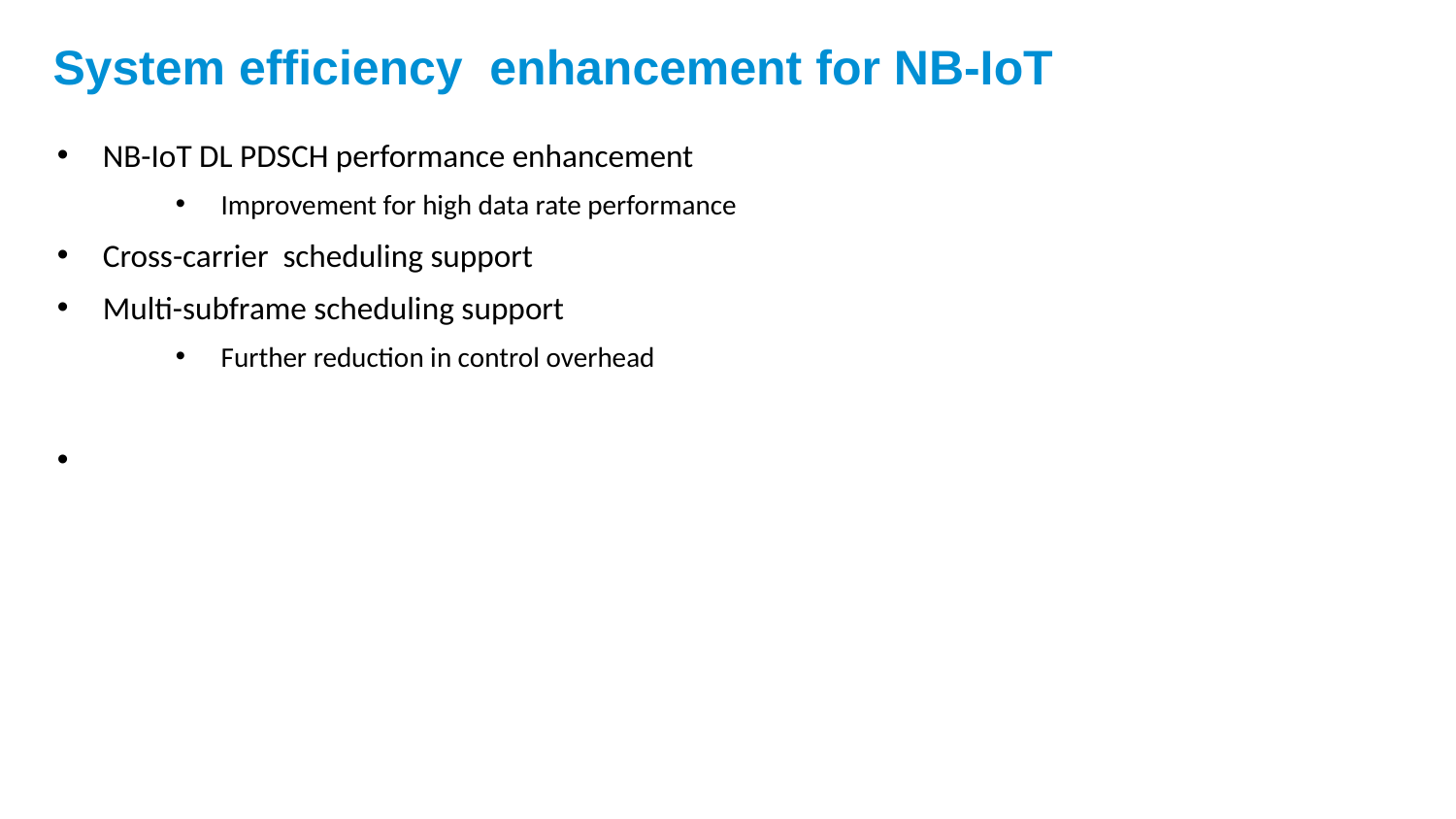

# System efficiency  enhancement for NB-IoT
NB-IoT DL PDSCH performance enhancement
Improvement for high data rate performance
Cross-carrier  scheduling support
Multi-subframe scheduling support
Further reduction in control overhead